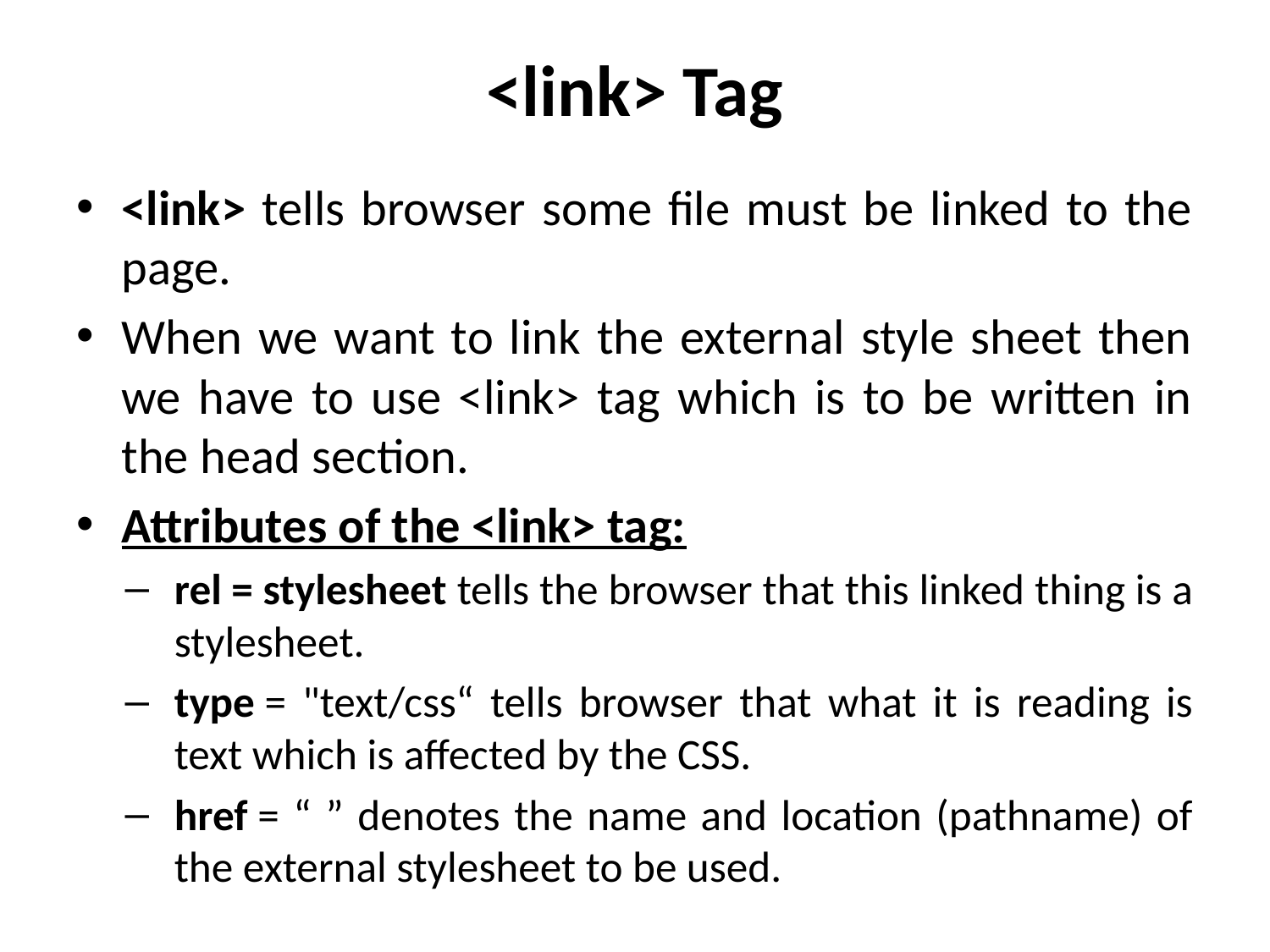

# <link> Tag
<link> tells browser some file must be linked to the page.
When we want to link the external style sheet then we have to use <link> tag which is to be written in the head section.
Attributes of the <link> tag:
rel = stylesheet tells the browser that this linked thing is a stylesheet.
type = "text/css“ tells browser that what it is reading is text which is affected by the CSS.
href = “ ” denotes the name and location (pathname) of the external stylesheet to be used.